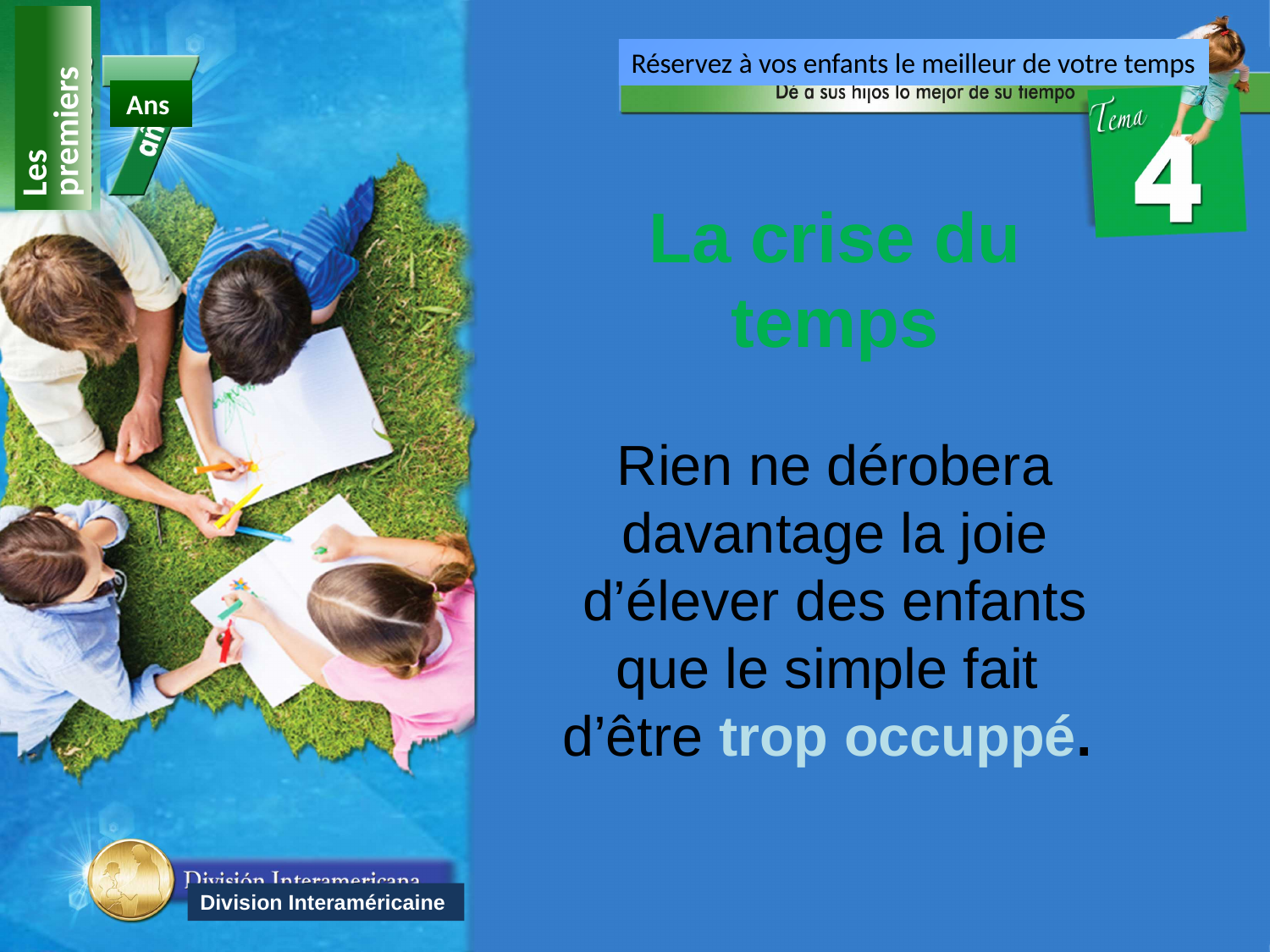

Réservez à vos enfants le meilleur de votre temps
Les premiers
Ans
La crise du temps

Rien ne dérobera davantage la joie d’élever des enfants que le simple fait  d’être trop occuppé.

Division Interaméricaine